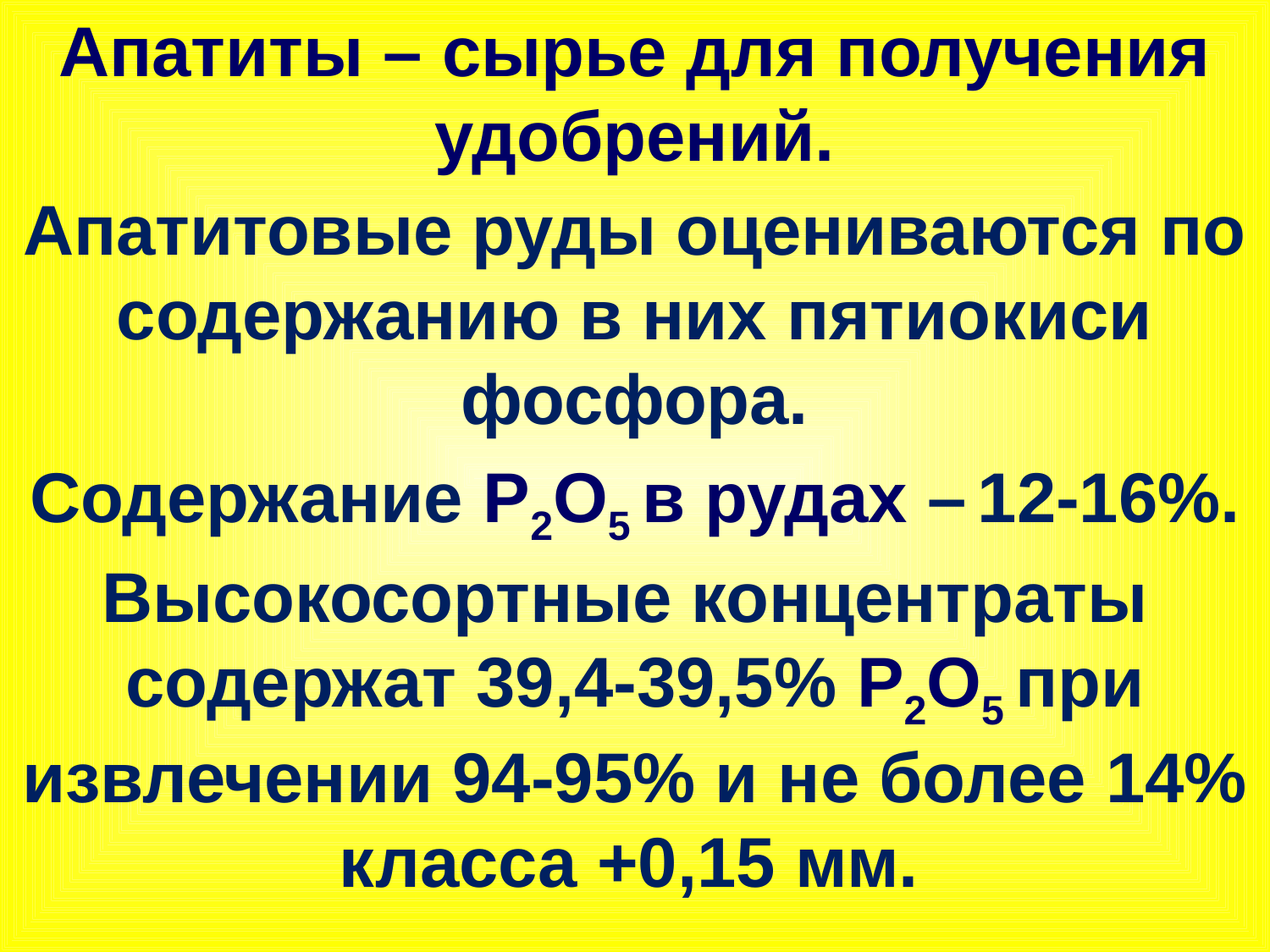

Апатиты – сырье для получения удобрений.
Апатитовые руды оцениваются по содержанию в них пятиокиси фосфора.

Содержание P2O5 в рудах – 12-16%.
Высокосортные концентраты  содержат 39,4-39,5% P2O5 при извлечении 94-95% и не более 14% класса +0,15 мм.